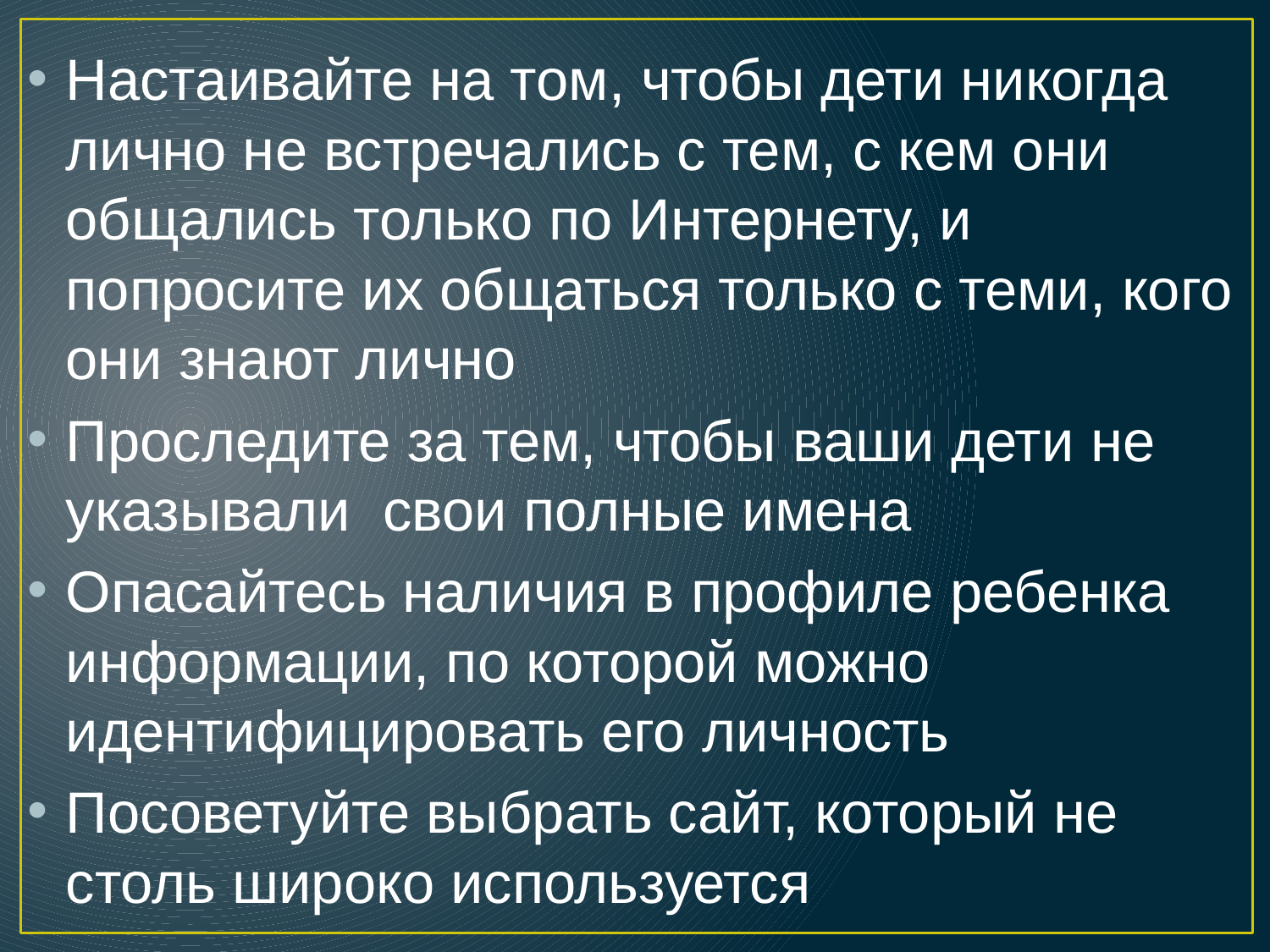

Настаивайте на том, чтобы дети никогда лично не встречались с тем, с кем они общались только по Интернету, и попросите их общаться только с теми, кого они знают лично
Проследите за тем, чтобы ваши дети не указывали  свои полные имена
Опасайтесь наличия в профиле ребенка информации, по которой можно идентифицировать его личность
Посоветуйте выбрать сайт, который не столь широко используется